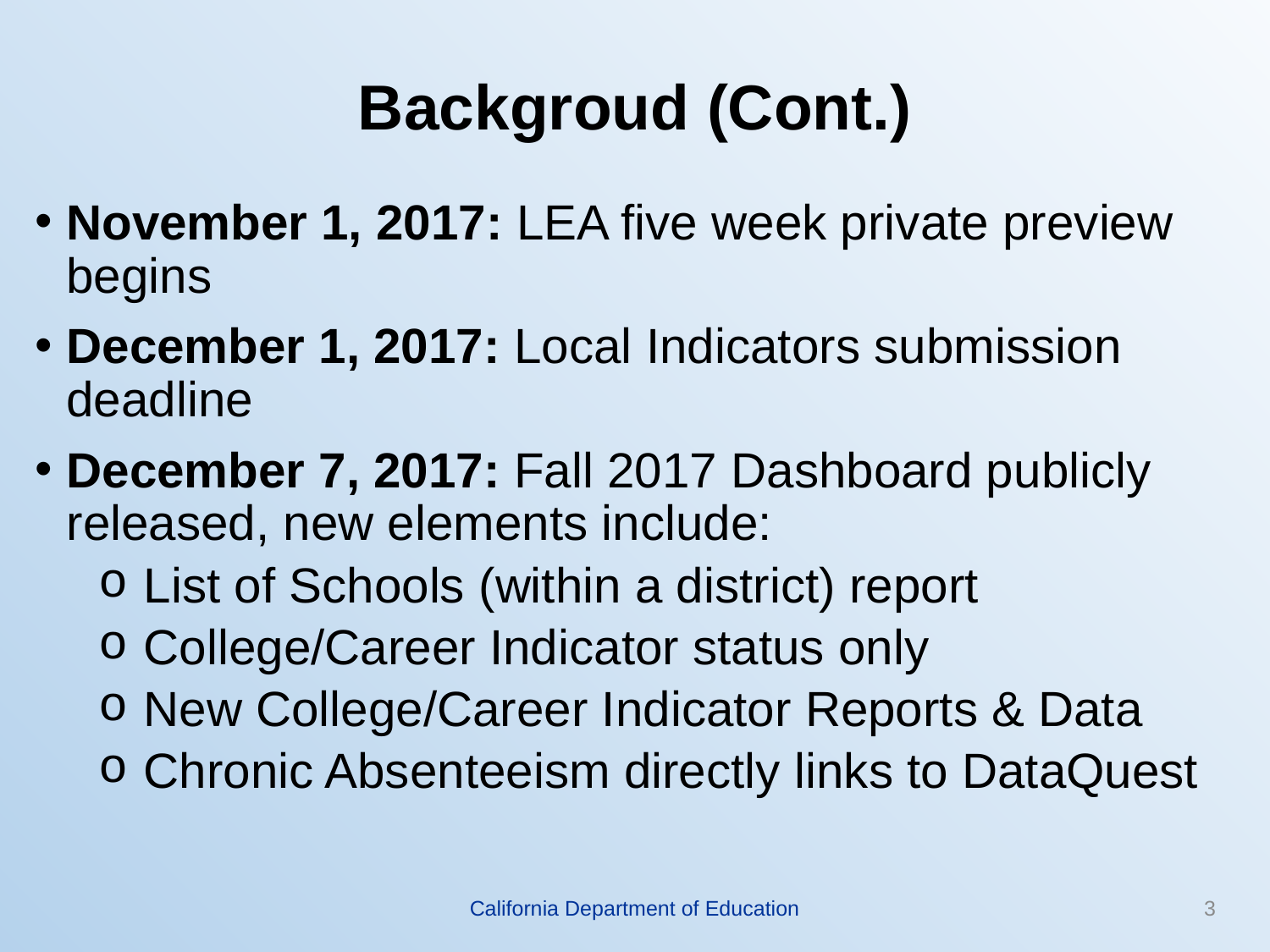

# Backgroud (Cont.)
November 1, 2017: LEA five week private preview begins
December 1, 2017: Local Indicators submission deadline
December 7, 2017: Fall 2017 Dashboard publicly released, new elements include:
 List of Schools (within a district) report
 College/Career Indicator status only
 New College/Career Indicator Reports & Data
 Chronic Absenteeism directly links to DataQuest
California Department of Education
3